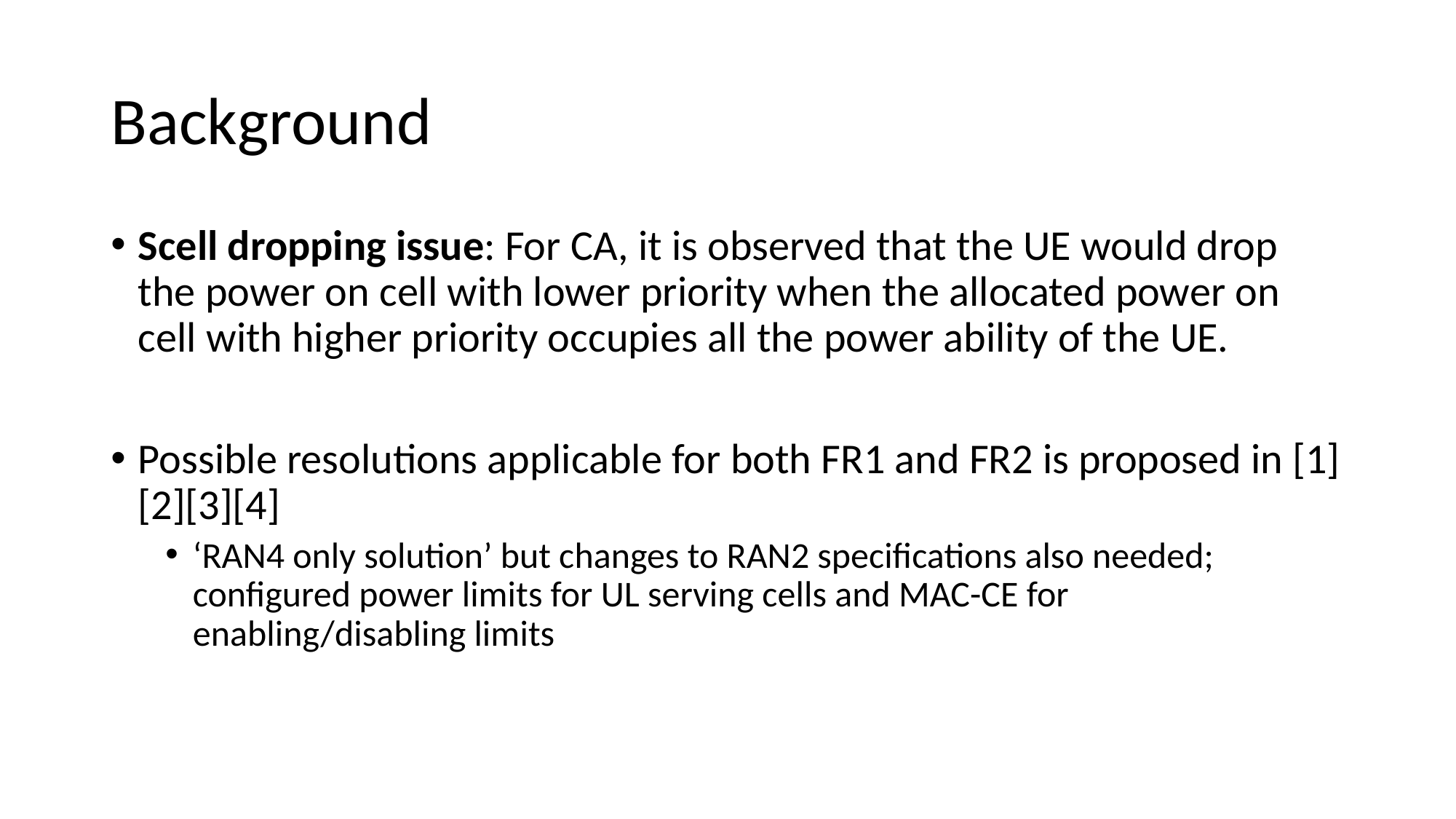

# Background
Scell dropping issue: For CA, it is observed that the UE would drop the power on cell with lower priority when the allocated power on cell with higher priority occupies all the power ability of the UE.

Possible resolutions applicable for both FR1 and FR2 is proposed in [1][2][3][4]
‘RAN4 only solution’ but changes to RAN2 specifications also needed; configured power limits for UL serving cells and MAC-CE for enabling/disabling limits